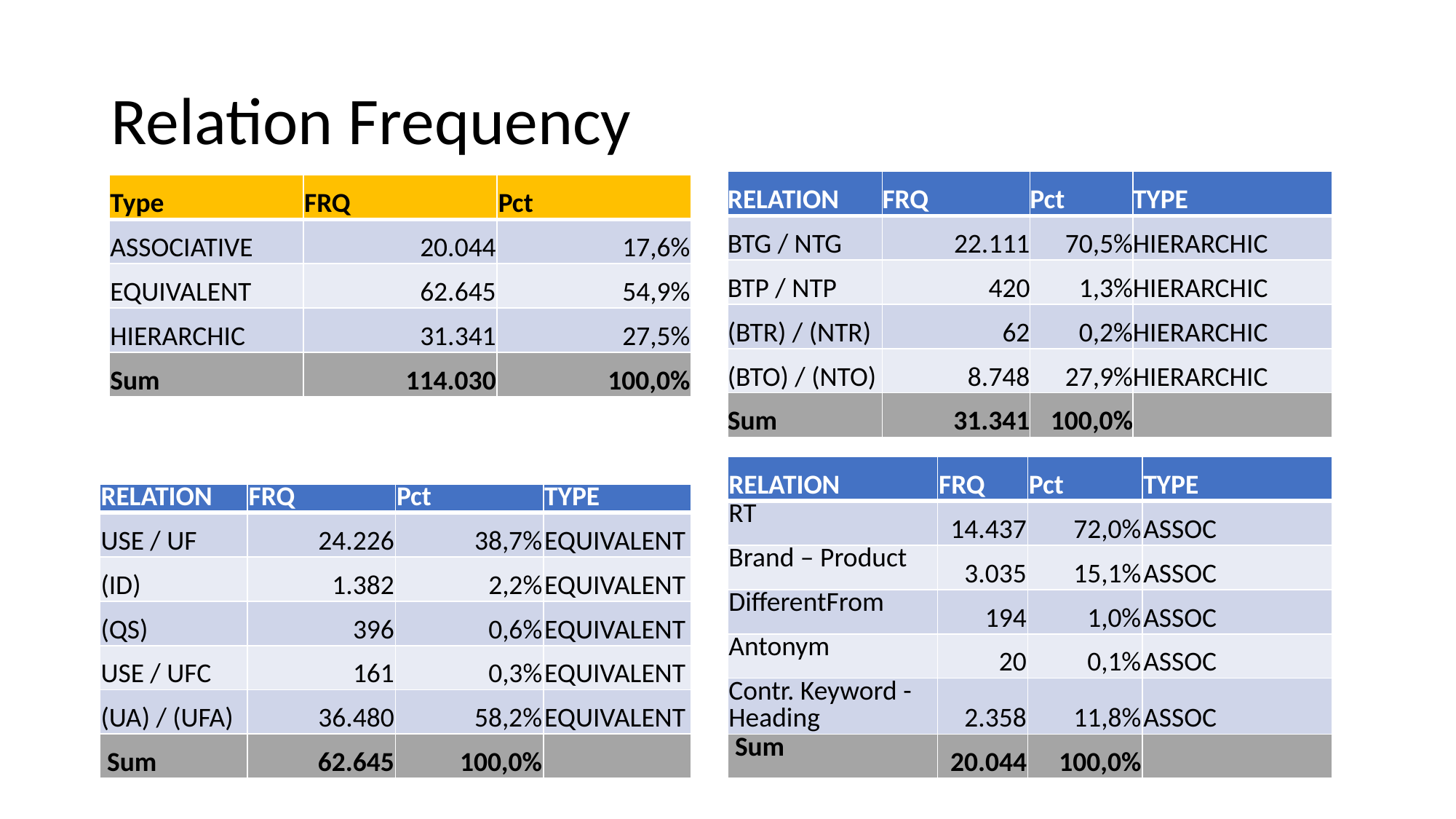

# Relation Frequency
| RELATION | FRQ | Pct | TYPE |
| --- | --- | --- | --- |
| BTG / NTG | 22.111 | 70,5% | HIERARCHIC |
| BTP / NTP | 420 | 1,3% | HIERARCHIC |
| (BTR) / (NTR) | 62 | 0,2% | HIERARCHIC |
| (BTO) / (NTO) | 8.748 | 27,9% | HIERARCHIC |
| Sum | 31.341 | 100,0% |  |
| Type | FRQ | Pct |
| --- | --- | --- |
| ASSOCIATIVE | 20.044 | 17,6% |
| EQUIVALENT | 62.645 | 54,9% |
| HIERARCHIC | 31.341 | 27,5% |
| Sum | 114.030 | 100,0% |
| RELATION | FRQ | Pct | TYPE |
| --- | --- | --- | --- |
| RT | 14.437 | 72,0% | ASSOC |
| Brand – Product | 3.035 | 15,1% | ASSOC |
| DifferentFrom | 194 | 1,0% | ASSOC |
| Antonym | 20 | 0,1% | ASSOC |
| Contr. Keyword - Heading | 2.358 | 11,8% | ASSOC |
| Sum | 20.044 | 100,0% |  |
| RELATION | FRQ | Pct | TYPE |
| --- | --- | --- | --- |
| USE / UF | 24.226 | 38,7% | EQUIVALENT |
| (ID) | 1.382 | 2,2% | EQUIVALENT |
| (QS) | 396 | 0,6% | EQUIVALENT |
| USE / UFC | 161 | 0,3% | EQUIVALENT |
| (UA) / (UFA) | 36.480 | 58,2% | EQUIVALENT |
| Sum | 62.645 | 100,0% |  |